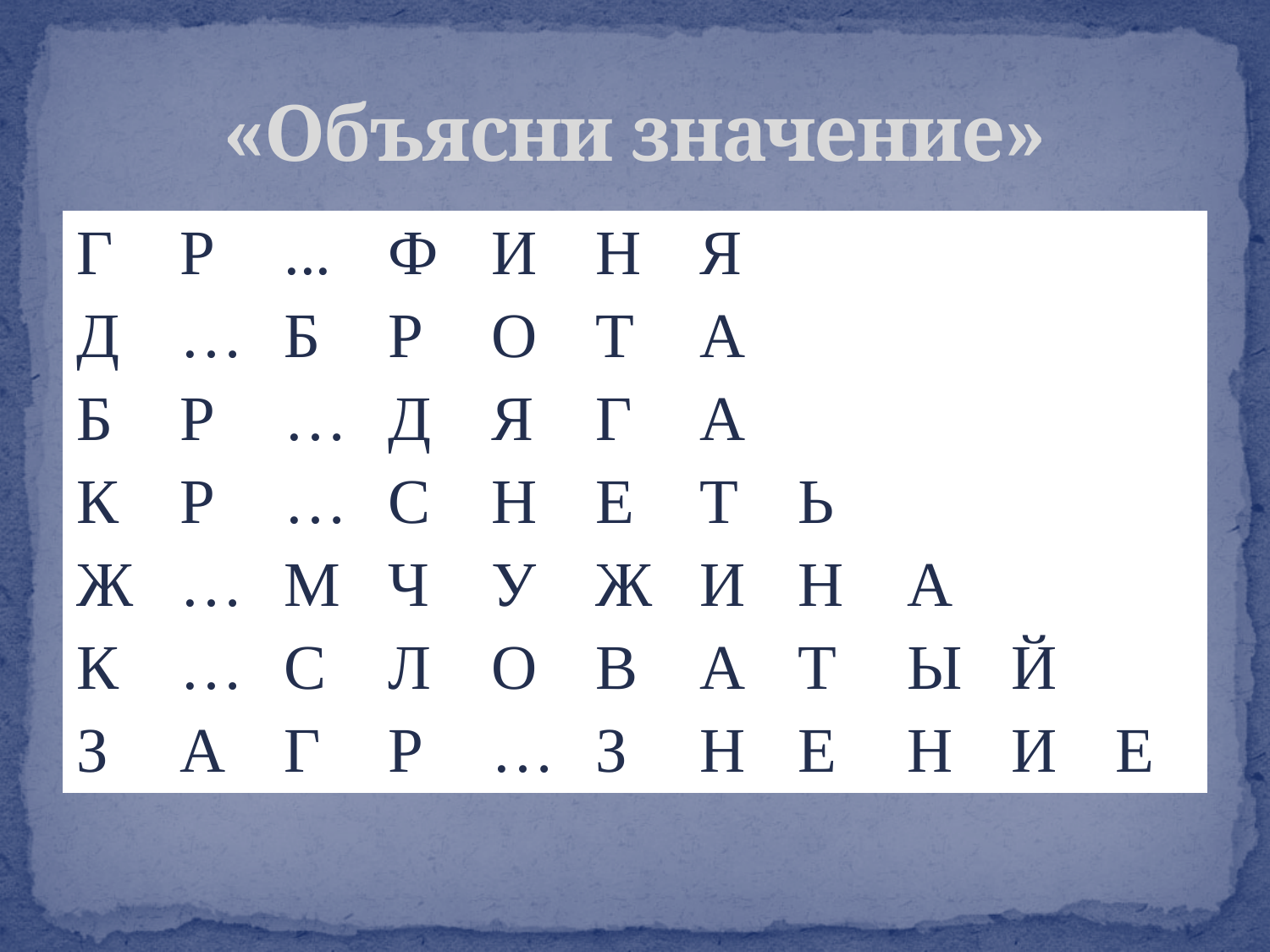

# «Объясни значение»
| Г | Р | ... | Ф | И | Н | Я |  |  |  |  |
| --- | --- | --- | --- | --- | --- | --- | --- | --- | --- | --- |
| Д | … | Б | Р | О | Т | А |  |  |  |  |
| Б | Р | … | Д | Я | Г | А |  |  |  |  |
| К | Р | … | С | Н | Е | Т | Ь |  |  |  |
| Ж | … | М | Ч | У | Ж | И | Н | А |  |  |
| К | … | С | Л | О | В | А | Т | Ы | Й |  |
| З | А | Г | Р | … | З | Н | Е | Н | И | Е |